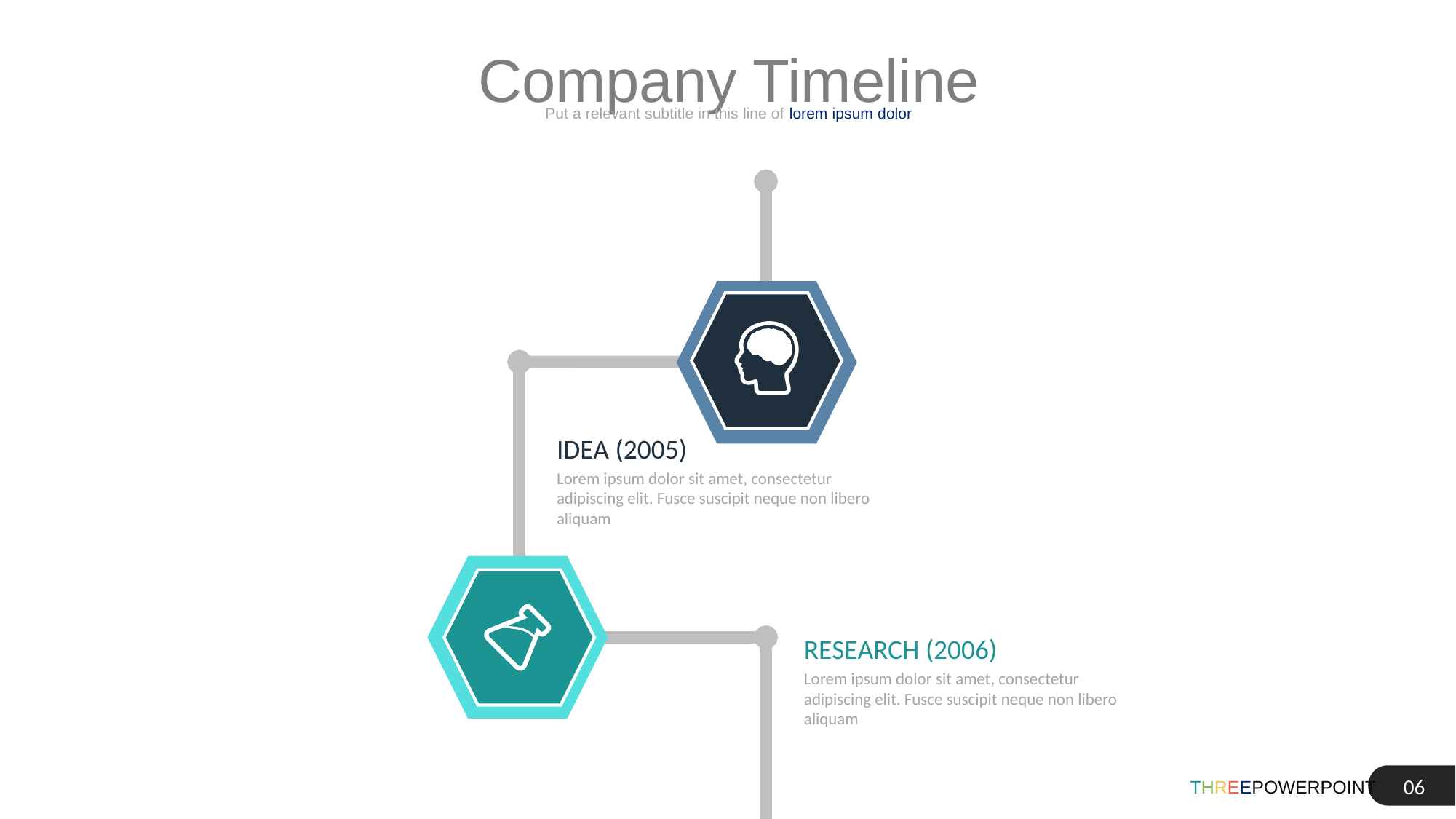

Company Timeline
Put a relevant subtitle in this line of lorem ipsum dolor

IDEA (2005)
Lorem ipsum dolor sit amet, consectetur adipiscing elit. Fusce suscipit neque non libero aliquam

RESEARCH (2006)
Lorem ipsum dolor sit amet, consectetur adipiscing elit. Fusce suscipit neque non libero aliquam
06